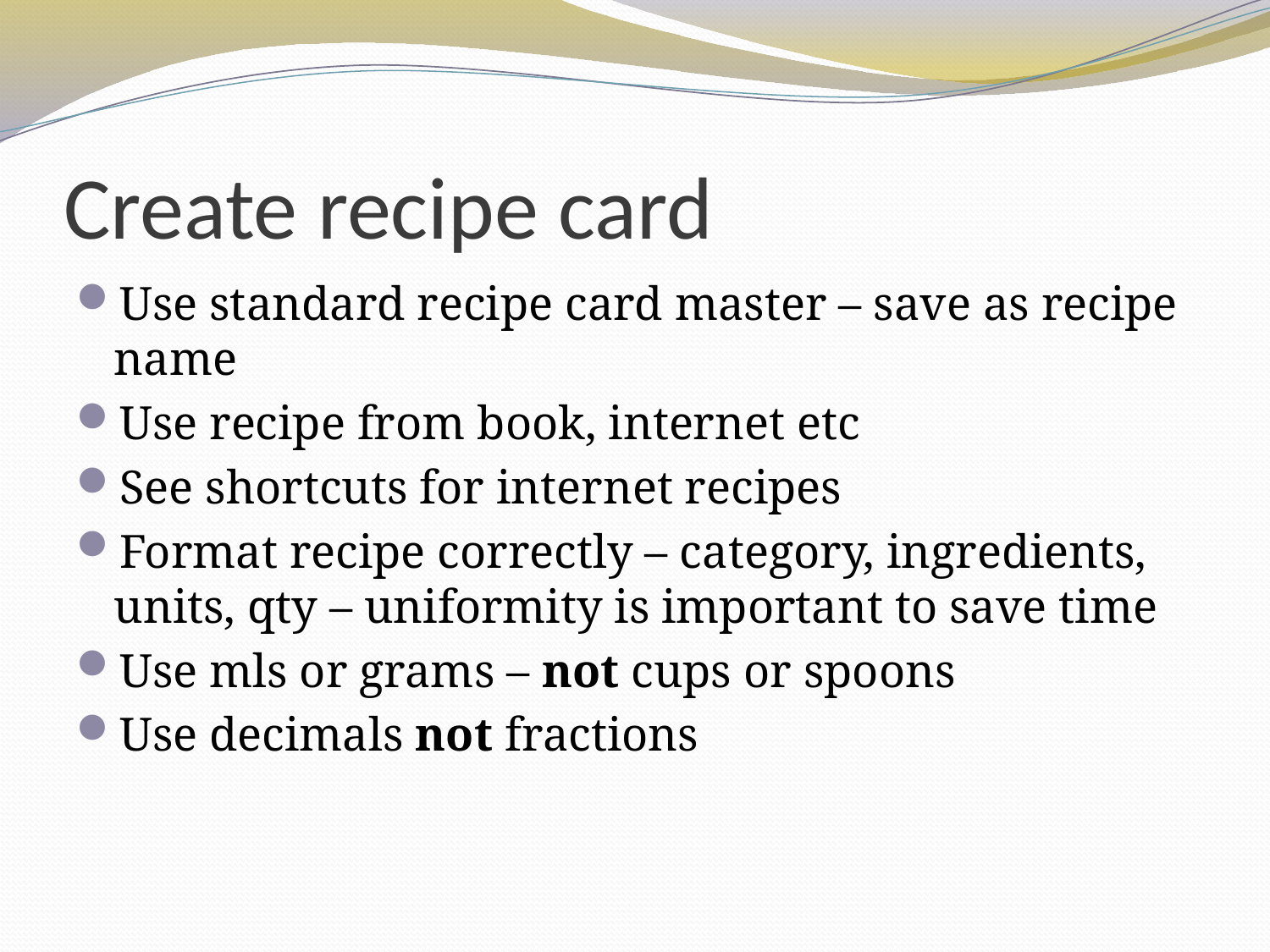

# Create recipe card
Use standard recipe card master – save as recipe name
Use recipe from book, internet etc
See shortcuts for internet recipes
Format recipe correctly – category, ingredients, units, qty – uniformity is important to save time
Use mls or grams – not cups or spoons
Use decimals not fractions